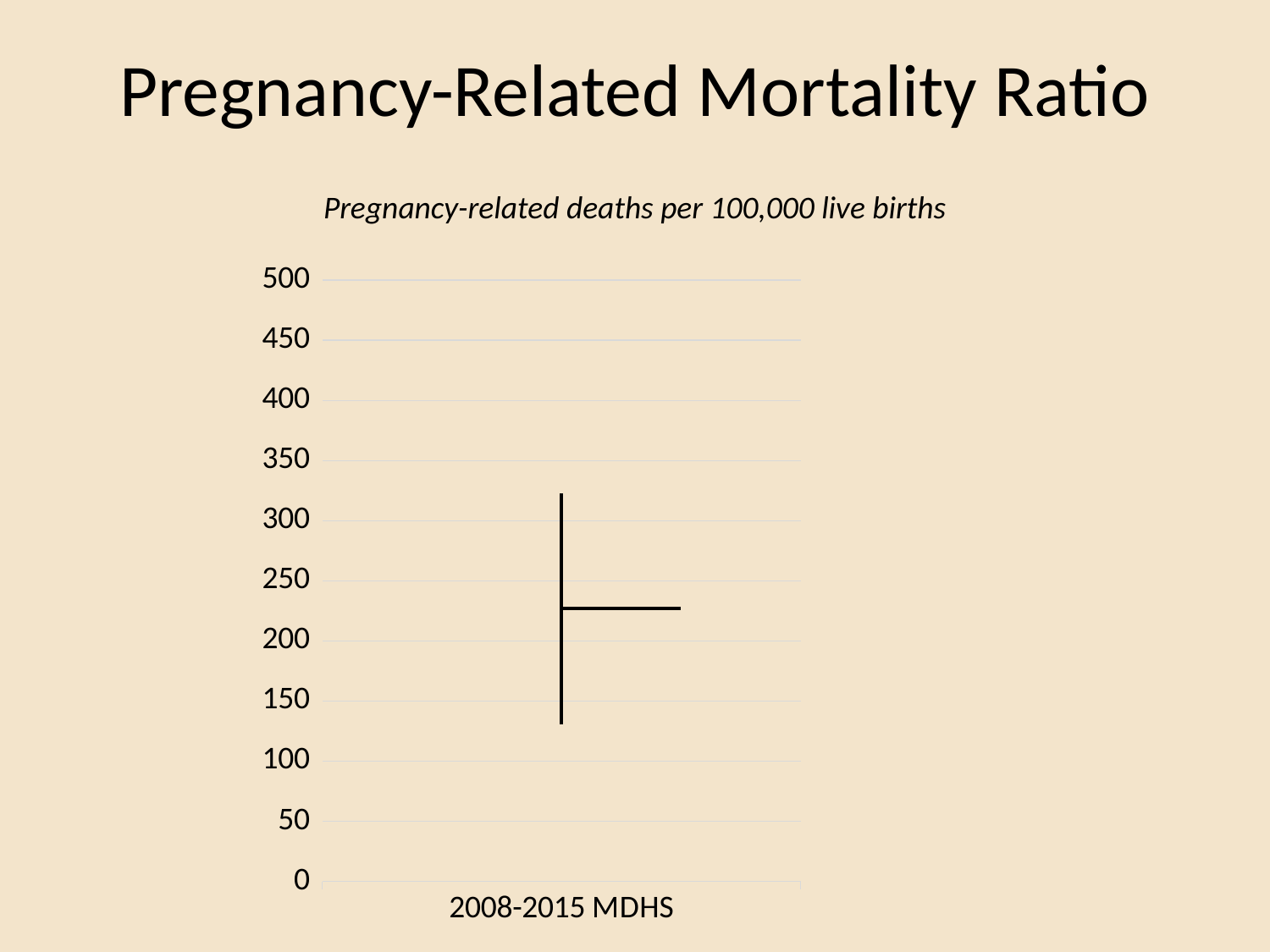

# Pregnancy-Related Mortality Ratio
Pregnancy-related deaths per 100,000 live births

[unsupported chart]